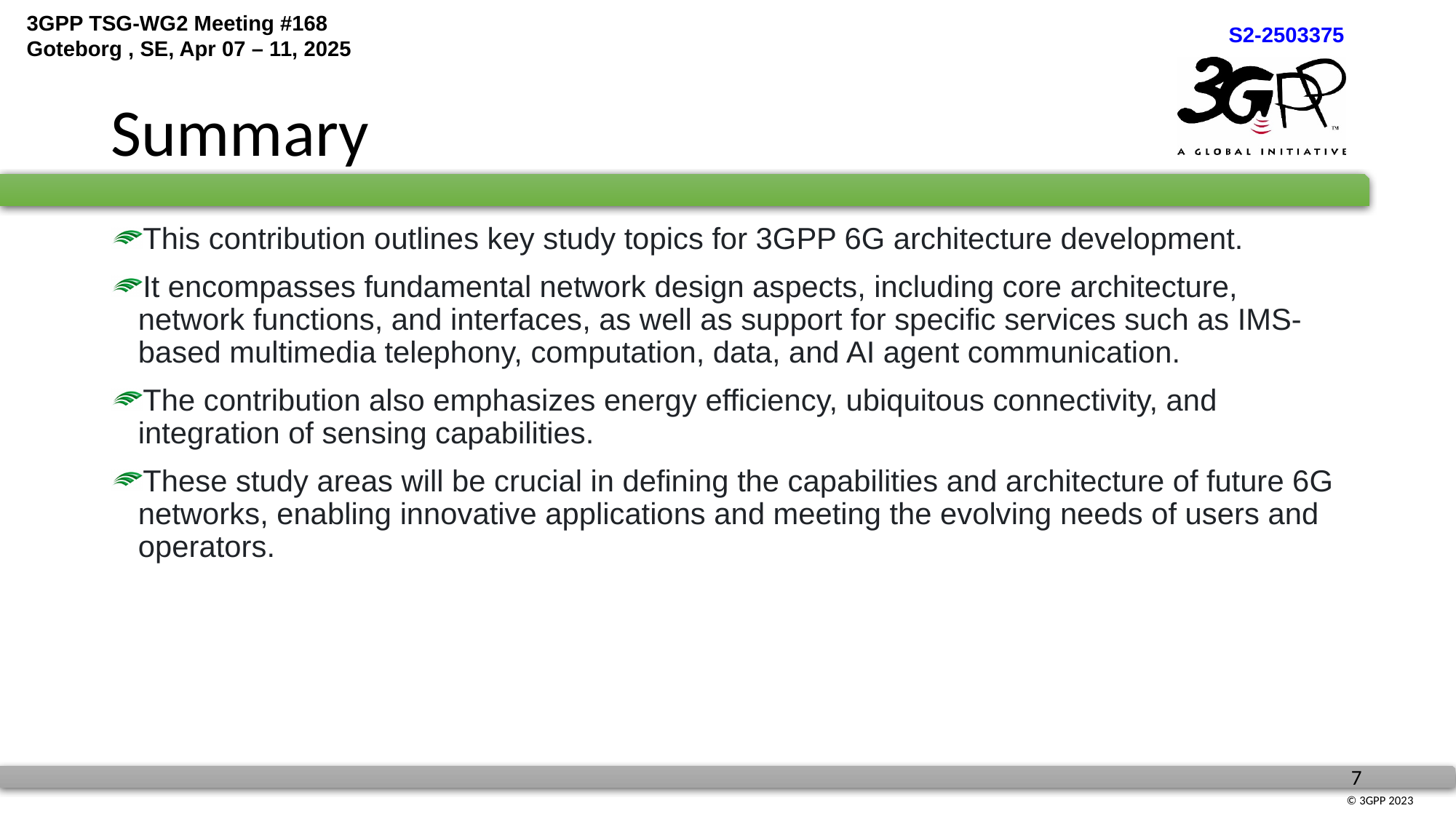

# Summary
This contribution outlines key study topics for 3GPP 6G architecture development.
It encompasses fundamental network design aspects, including core architecture, network functions, and interfaces, as well as support for specific services such as IMS-based multimedia telephony, computation, data, and AI agent communication.
The contribution also emphasizes energy efficiency, ubiquitous connectivity, and integration of sensing capabilities.
These study areas will be crucial in defining the capabilities and architecture of future 6G networks, enabling innovative applications and meeting the evolving needs of users and operators.